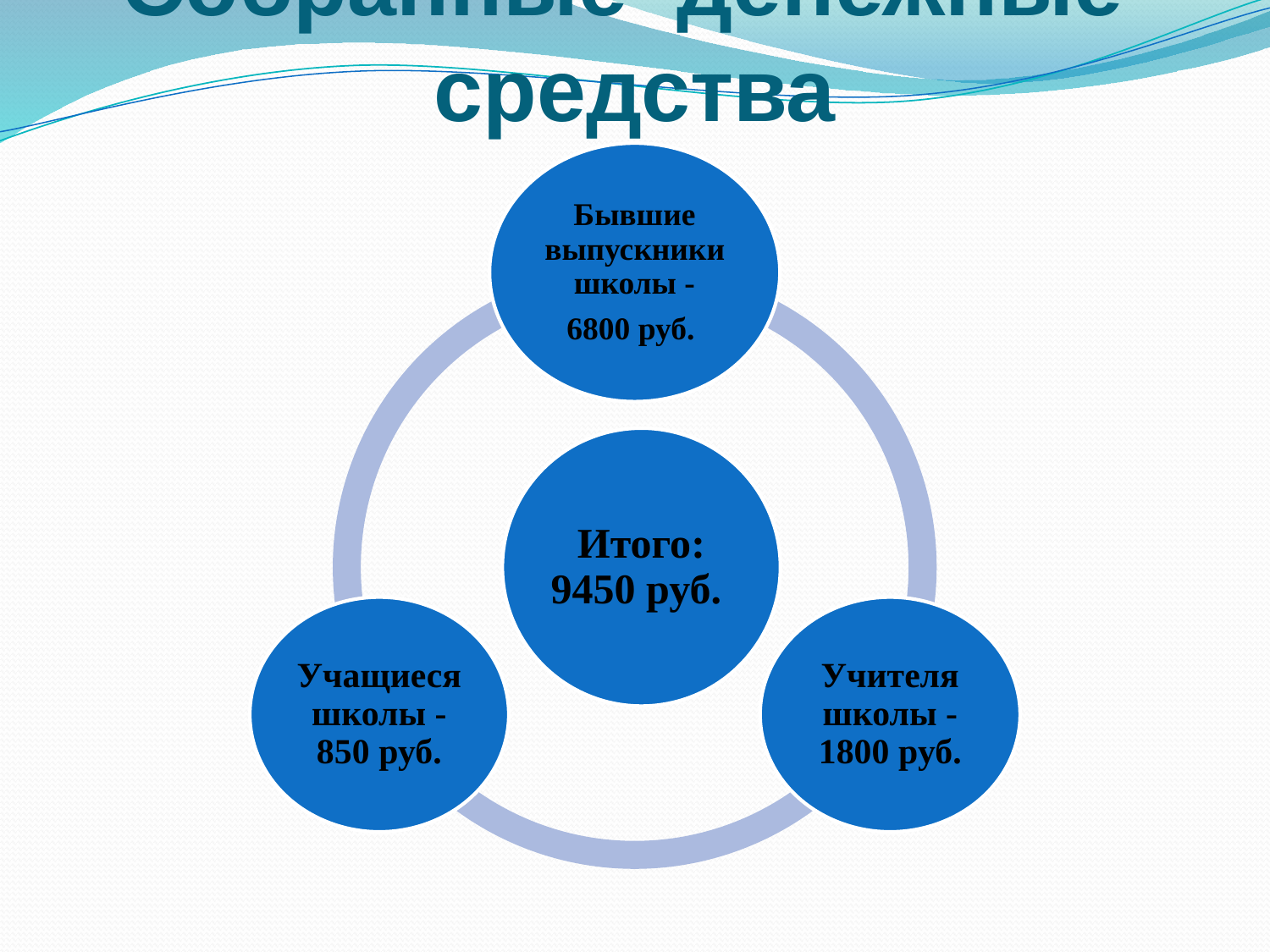

# Собранные  денежные  средства
Итого: 9450 руб.
Бывшие выпускники школы -
6800 руб.
Учителя школы - 1800 руб.
Учащиеся школы - 850 руб.